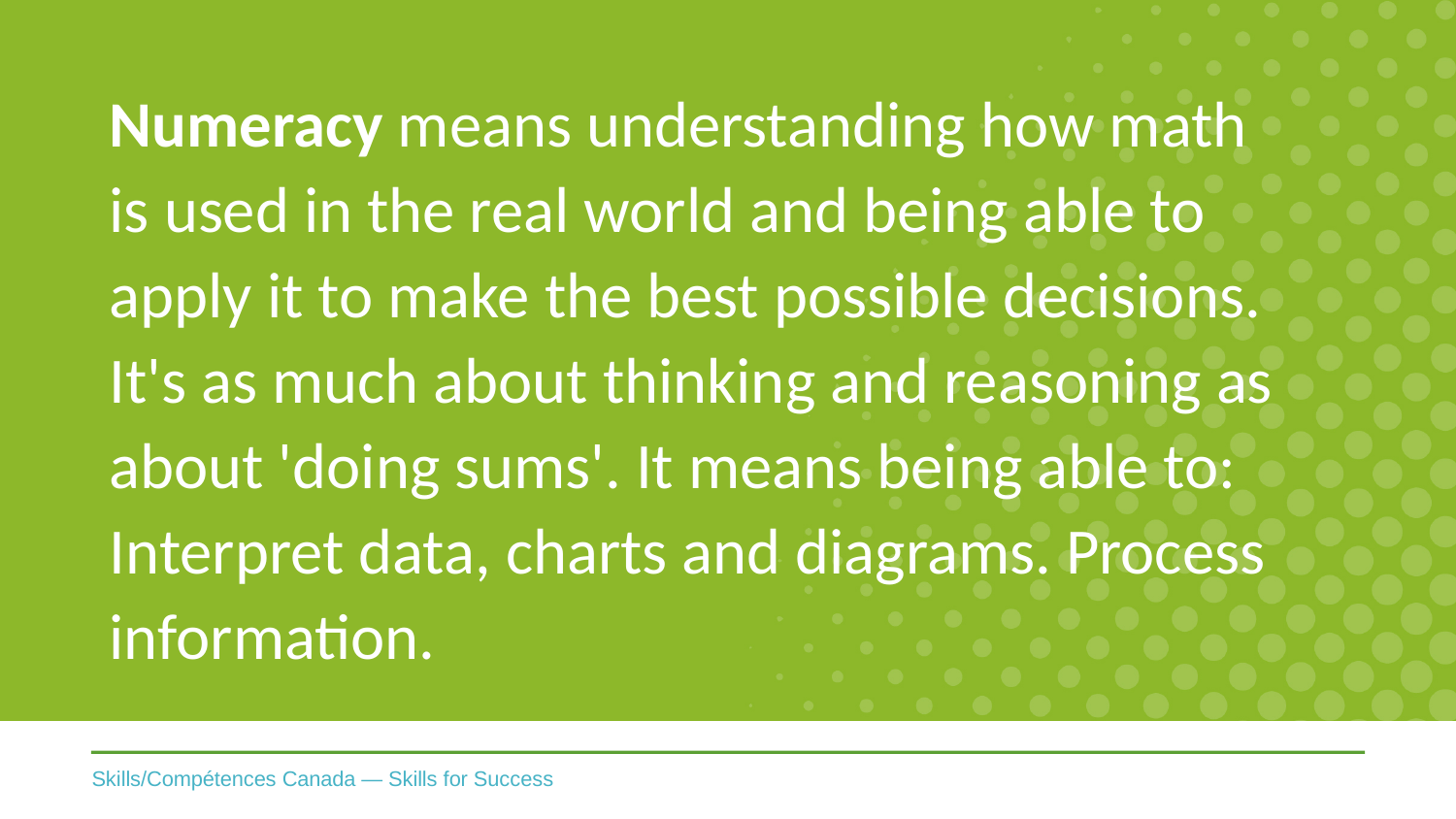

Numeracy means understanding how math is used in the real world and being able to apply it to make the best possible decisions.
It's as much about thinking and reasoning as about 'doing sums'. It means being able to: Interpret data, charts and diagrams. Process information.